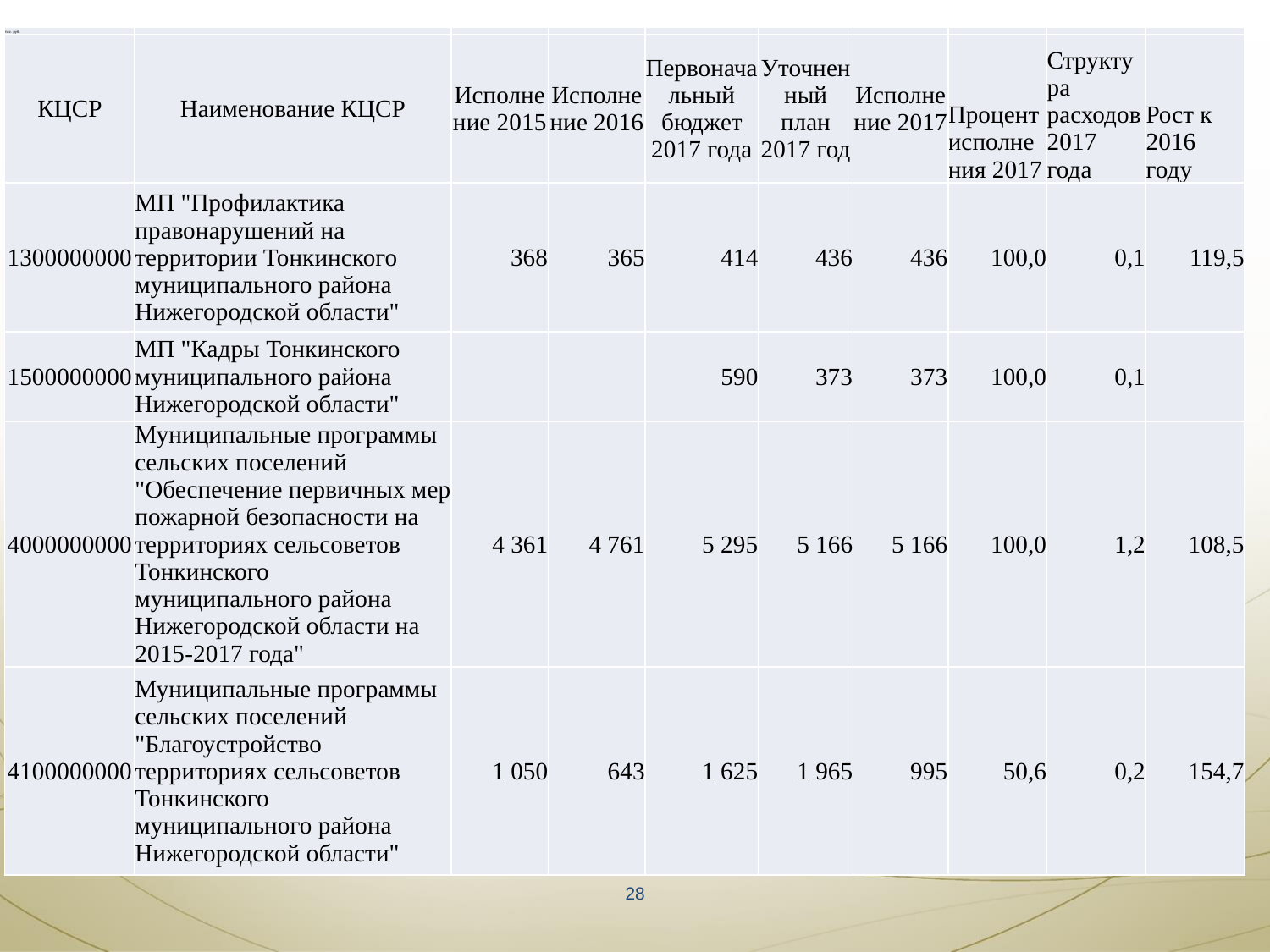

| тыс. руб. |  |  |  |  |  |  |  |  |  |
| --- | --- | --- | --- | --- | --- | --- | --- | --- | --- |
| КЦСР | Наименование КЦСР | Исполнение 2015 | Исполнение 2016 | Первоначальный бюджет 2017 года | Уточненный план 2017 год | Исполнение 2017 | Процент исполнения 2017 | Структура расходов 2017 года | Рост к 2016 году |
| 1300000000 | МП "Профилактика правонарушений на территории Тонкинского муниципального района Нижегородской области" | 368 | 365 | 414 | 436 | 436 | 100,0 | 0,1 | 119,5 |
| 1500000000 | МП "Кадры Тонкинского муниципального района Нижегородской области" |  |  | 590 | 373 | 373 | 100,0 | 0,1 |  |
| 4000000000 | Муниципальные программы сельских поселений "Обеспечение первичных мер пожарной безопасности на территориях сельсоветов Тонкинского муниципального района Нижегородской области на 2015-2017 года" | 4 361 | 4 761 | 5 295 | 5 166 | 5 166 | 100,0 | 1,2 | 108,5 |
| 4100000000 | Муниципальные программы сельских поселений "Благоустройство территориях сельсоветов Тонкинского муниципального района Нижегородской области" | 1 050 | 643 | 1 625 | 1 965 | 995 | 50,6 | 0,2 | 154,7 |
#

28